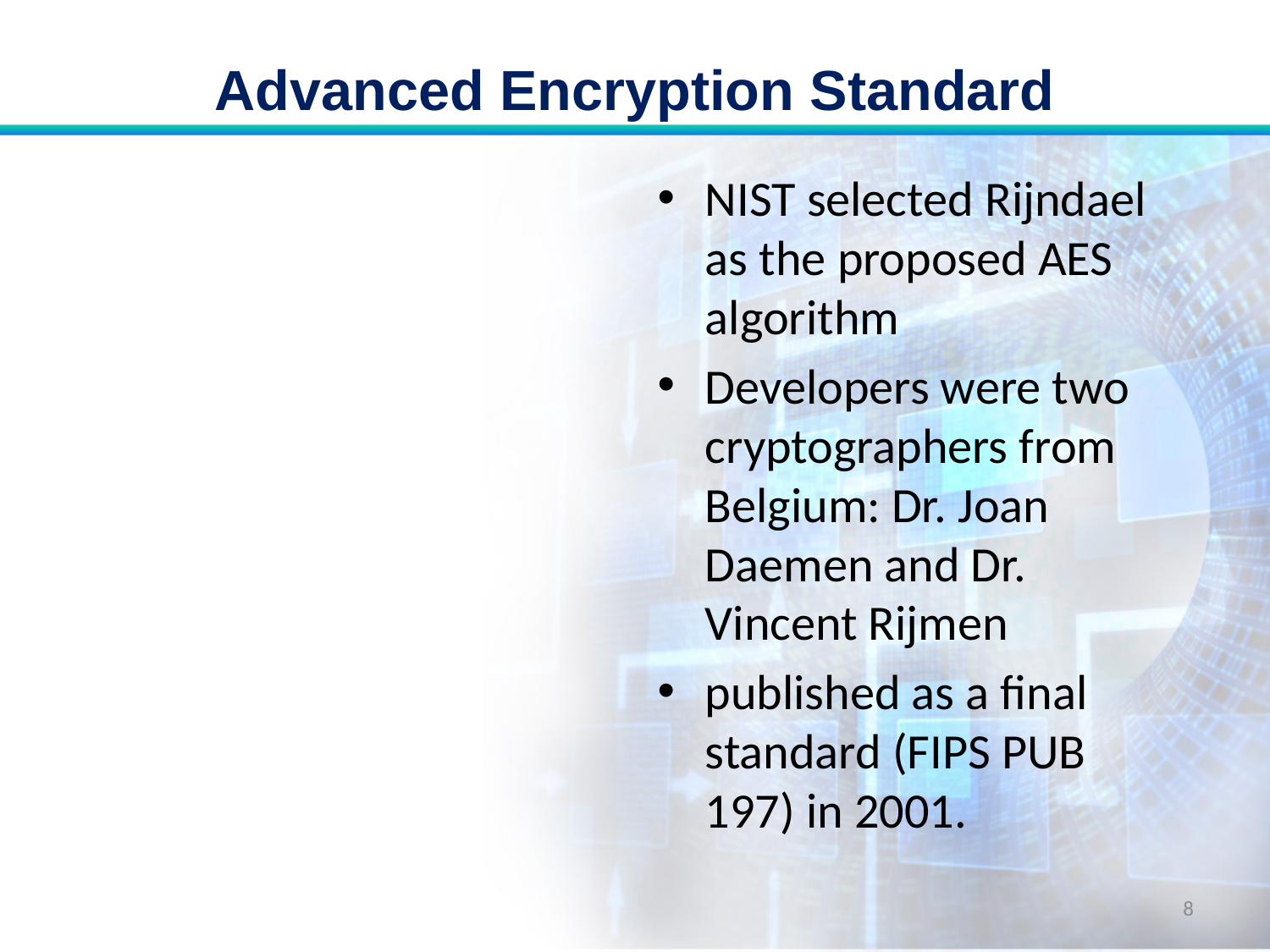

# Advanced Encryption Standard
NIST selected Rijndael as the proposed AES algorithm
Developers were two cryptographers from Belgium: Dr. Joan Daemen and Dr. Vincent Rijmen
published as a final standard (FIPS PUB 197) in 2001.
8